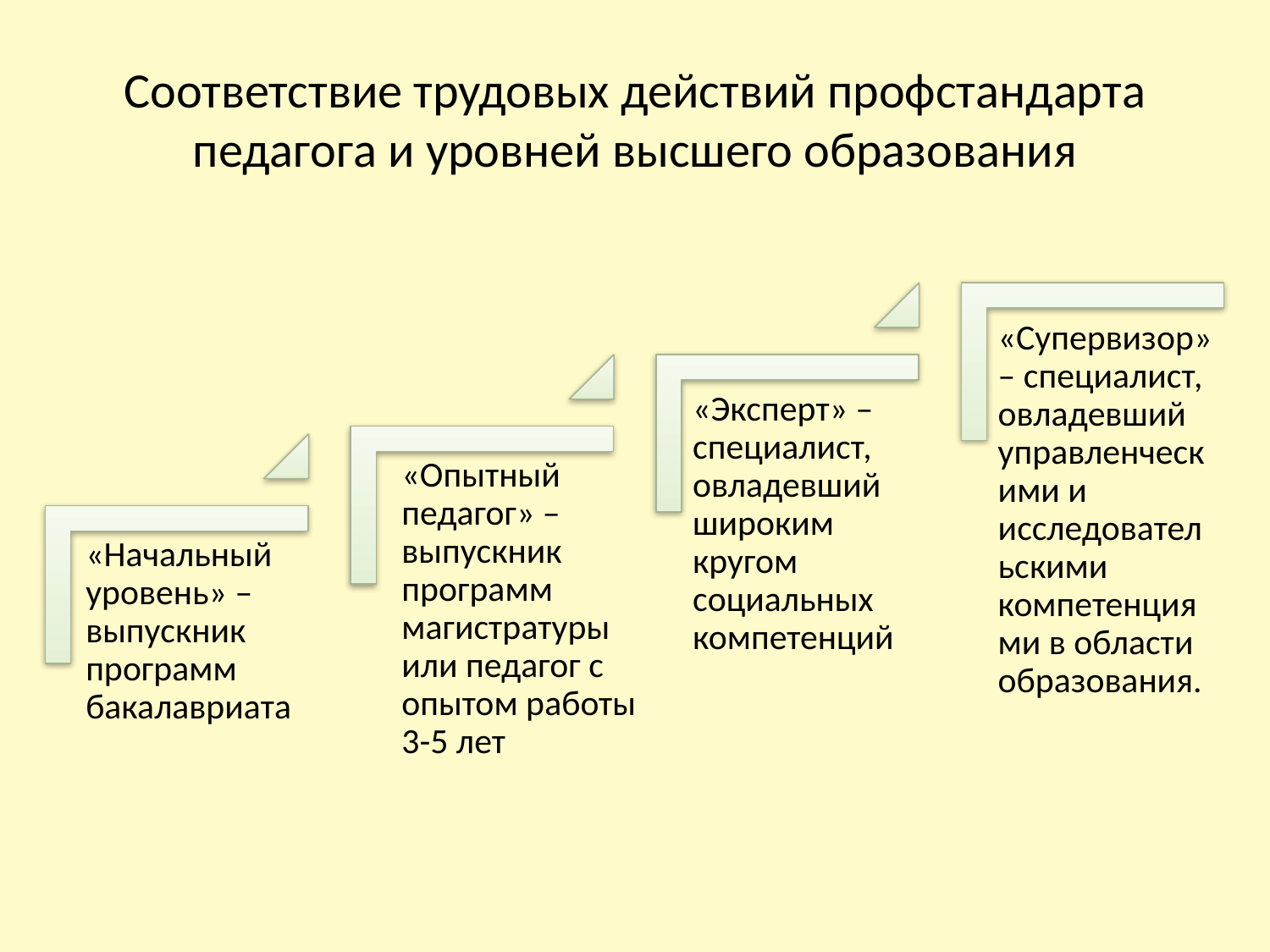

# Соответствие трудовых действий профстандарта педагога и уровней высшего образования
«Начальный  уровень» – выпускник программ бакалавриата
«Опытный педагог» – выпускник программ магистратуры или педагог с опытом работы 3-5 лет
«Эксперт» – специалист, овладевший широким кругом социальных компетенций
«Супервизор» – специалист, овладевший управленческими и исследовательскими компетенциями в области образования.